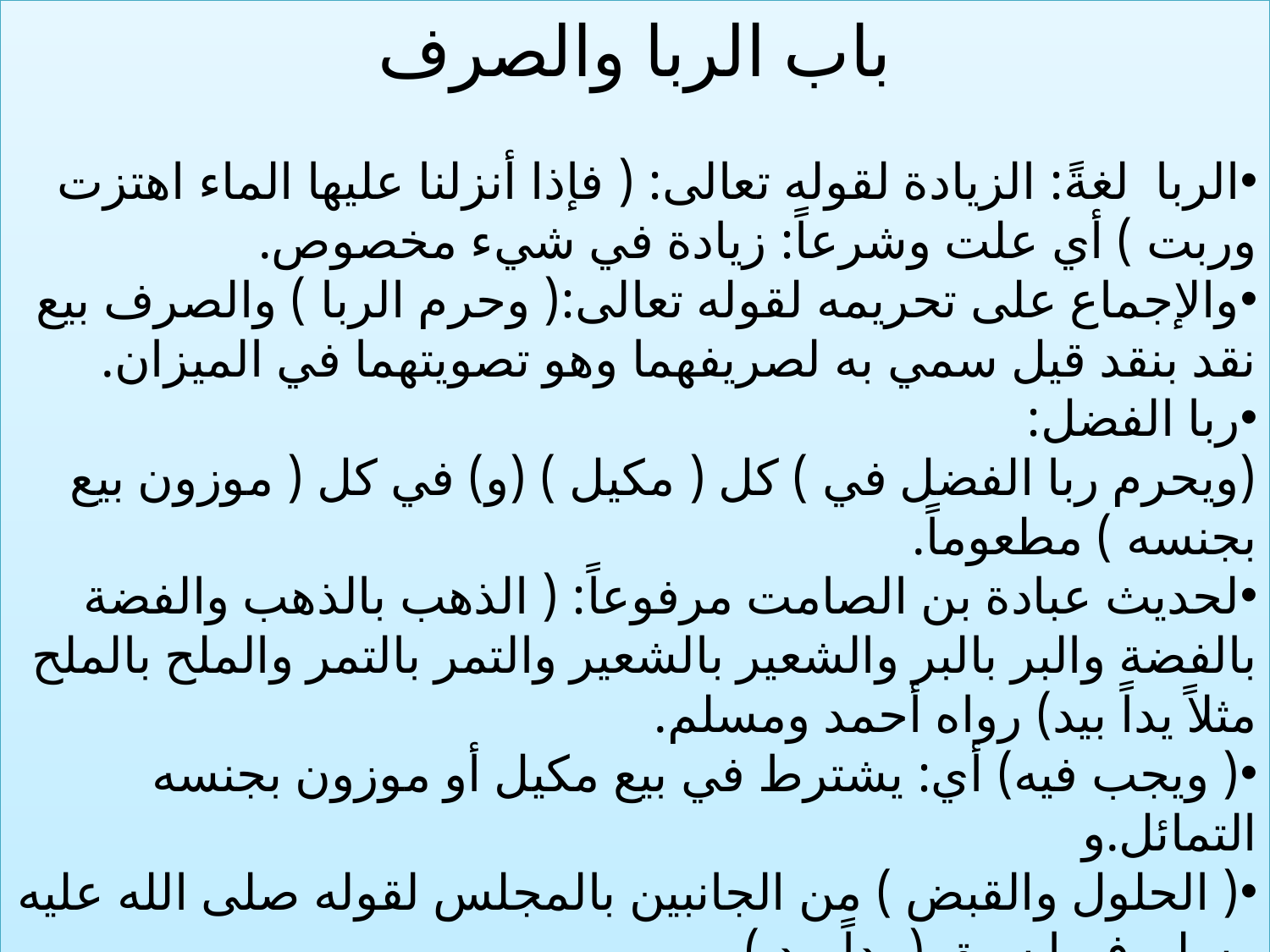

باب الربا والصرف

الربا  لغةً: الزيادة لقوله تعالى: ( فإذا أنزلنا عليها الماء اهتزت وربت ) أي علت وشرعاً: زيادة في شيء مخصوص.
والإجماع على تحريمه لقوله تعالى:( وحرم الربا ) والصرف بيع نقد بنقد قيل سمي به لصريفهما وهو تصويتهما في الميزان.
ربا الفضل:
(ويحرم ربا الفضل في ) كل ( مكيل ) (و) في كل ( موزون بيع بجنسه ) مطعوماً.
لحديث عبادة بن الصامت مرفوعاً: ( الذهب بالذهب والفضة بالفضة والبر بالبر والشعير بالشعير والتمر بالتمر والملح بالملح مثلاً يداً بيد) رواه أحمد ومسلم.
( ويجب فيه) أي: يشترط في بيع مكيل أو موزون بجنسه التمائل.و
( الحلول والقبض ) من الجانبين بالمجلس لقوله صلى الله عليه وسلم فيما سبق ( يداً بيد ).